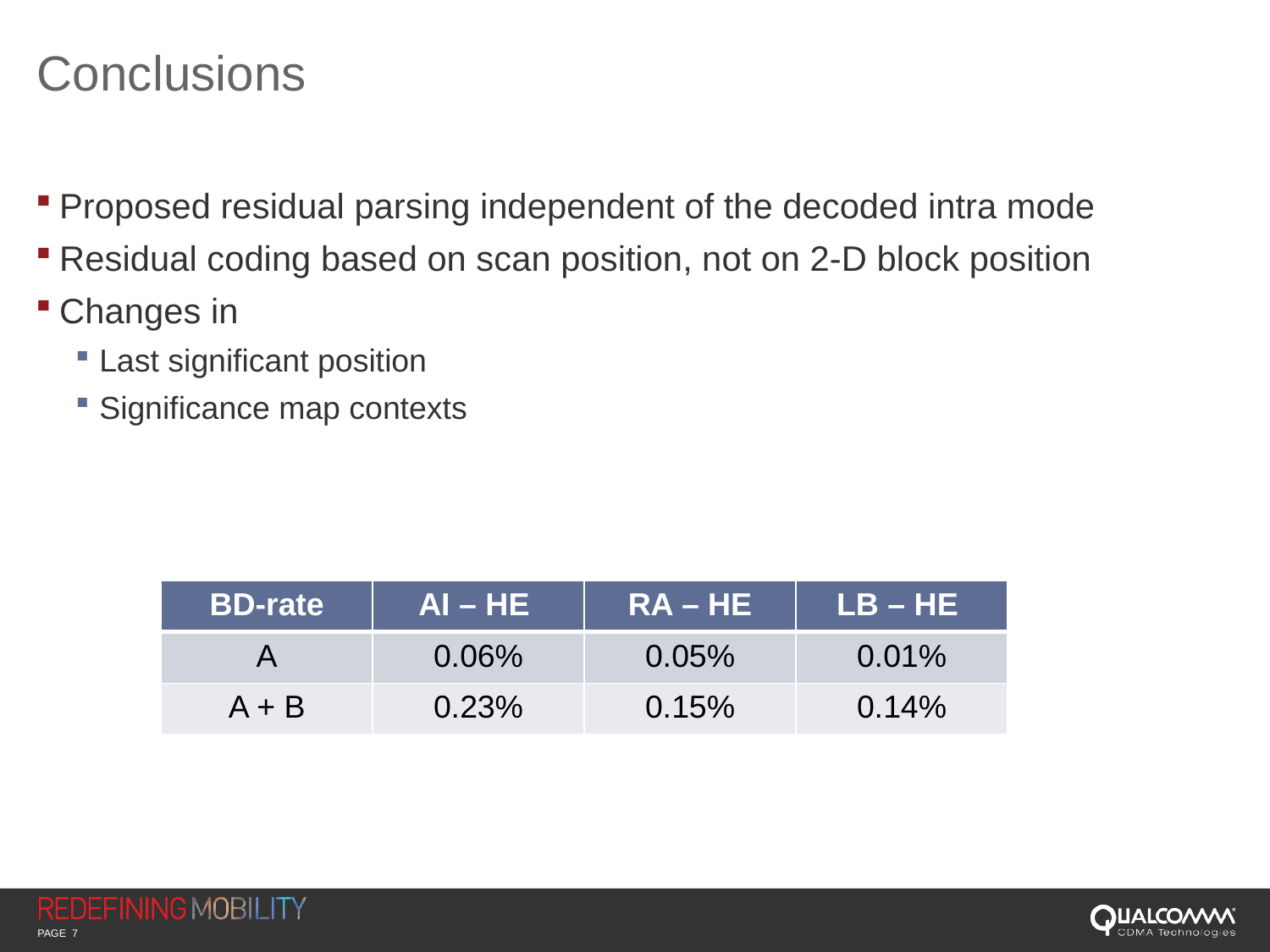

# Conclusions

Proposed residual parsing independent of the decoded intra mode
Residual coding based on scan position, not on 2-D block position
Changes in
Last significant position
Significance map contexts

| BD-rate | AI – HE | RA – HE | LB – HE |
| --- | --- | --- | --- |
| A | 0.06% | 0.05% | 0.01% |
| A + B | 0.23% | 0.15% | 0.14% |